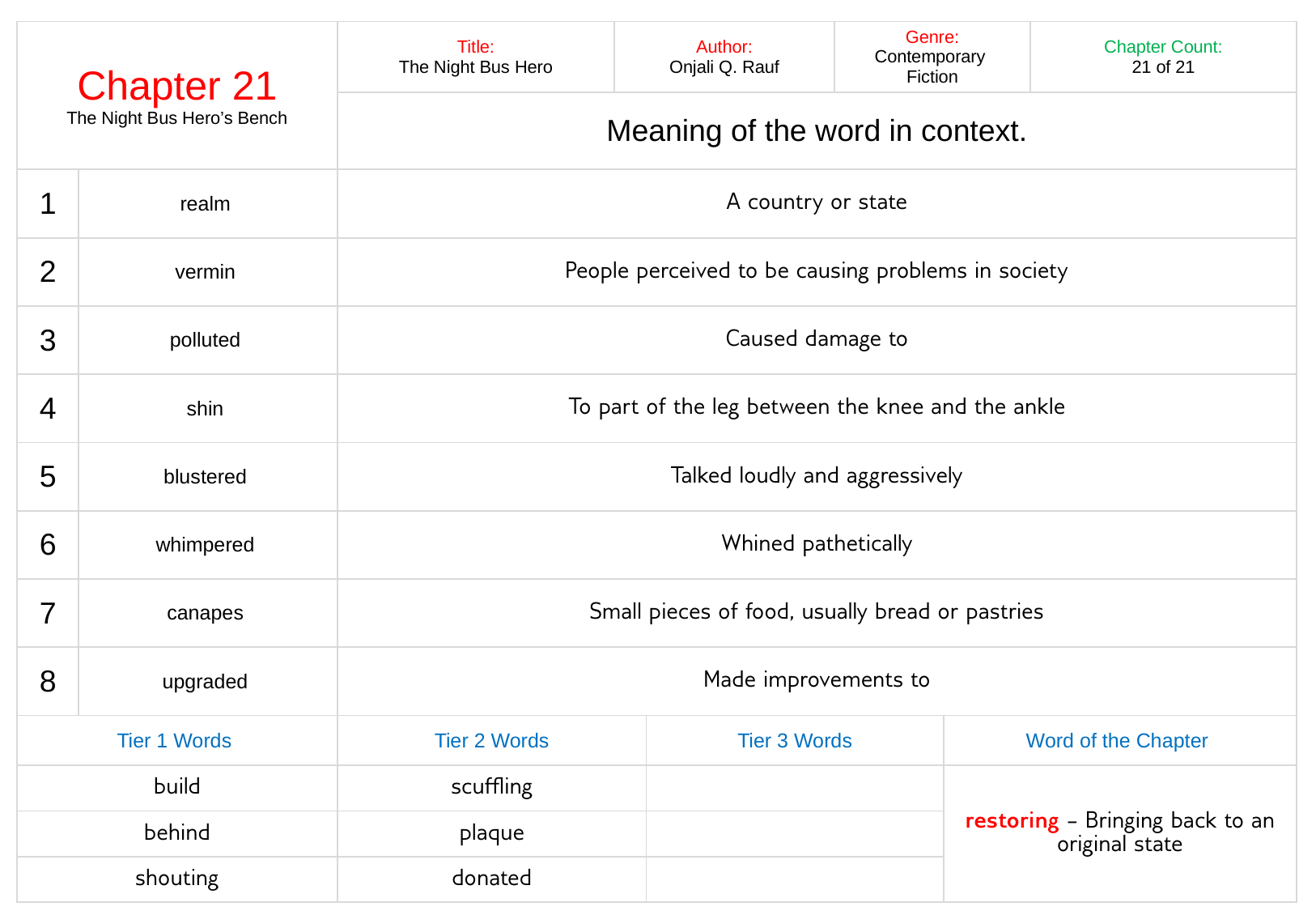

| Chapter 21 The Night Bus Hero’s Bench |  | Title: The Night Bus Hero | Author: Onjali Q. Rauf |  | Genre: Contemporary Fiction | Chapter Word Count: 435 | Chapter Count: 21 of 21 |
| --- | --- | --- | --- | --- | --- | --- | --- |
|  |  | Meaning of the word in context. |  |  |  |  |  |
| 1 | realm | A country or state |  |  |  |  |  |
| 2 | vermin | People perceived to be causing problems in society |  |  |  |  |  |
| 3 | polluted | Caused damage to |  |  |  |  |  |
| 4 | shin | To part of the leg between the knee and the ankle |  |  |  |  |  |
| 5 | blustered | Talked loudly and aggressively |  |  |  |  |  |
| 6 | whimpered | Whined pathetically |  |  |  |  |  |
| 7 | canapes | Small pieces of food, usually bread or pastries |  |  |  |  |  |
| 8 | upgraded | Made improvements to |  |  |  |  |  |
| Tier 1 Words |  | Tier 2 Words |  | Tier 3 Words |  | Word of the Chapter |  |
| build |  | scuffling |  |  |  | restoring – Bringing back to an original state |  |
| behind |  | plaque |  |  |  |  |  |
| shouting |  | donated |  |  |  |  |  |